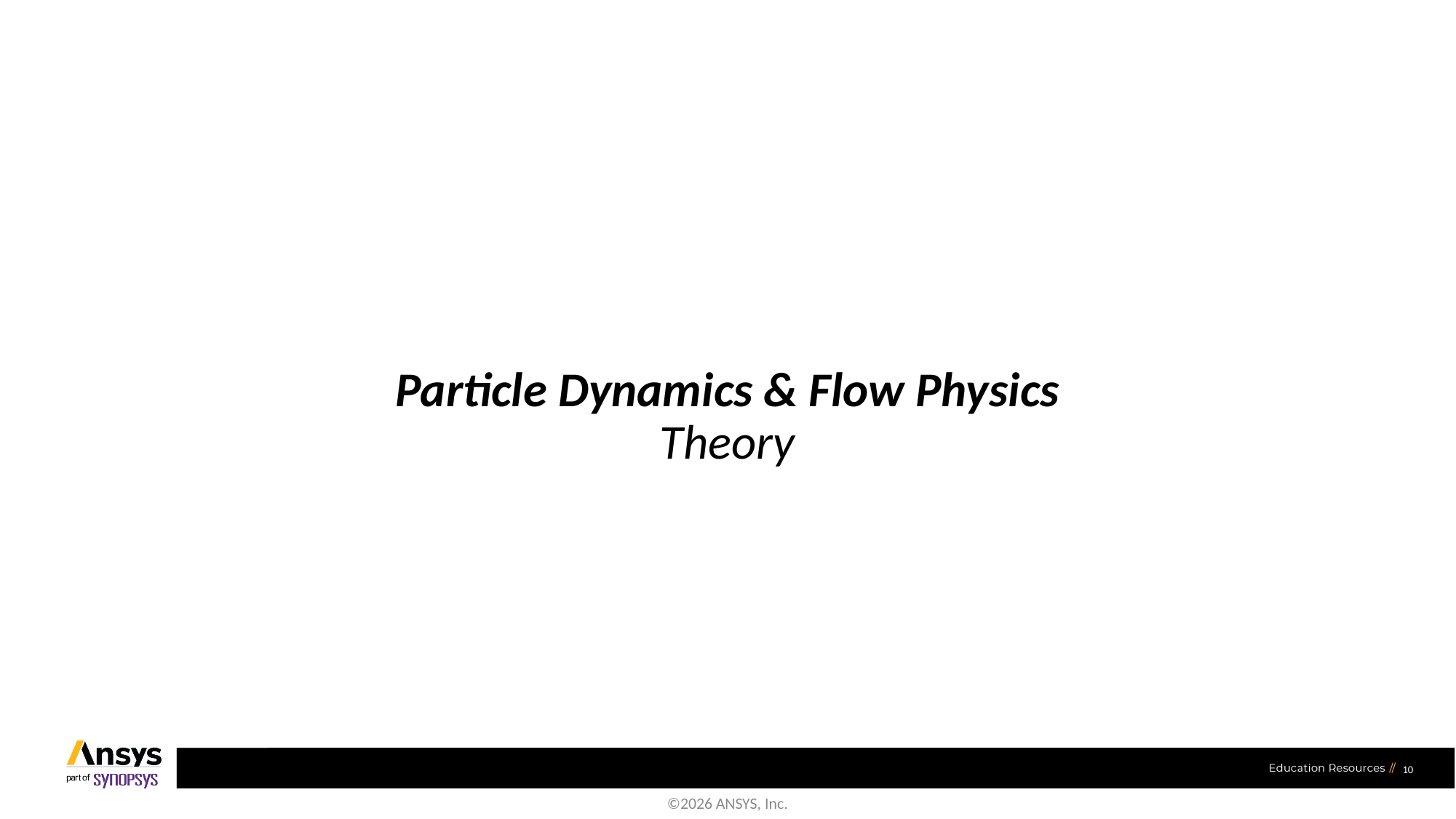

# Particle Dynamics & Flow Physics Theory
10